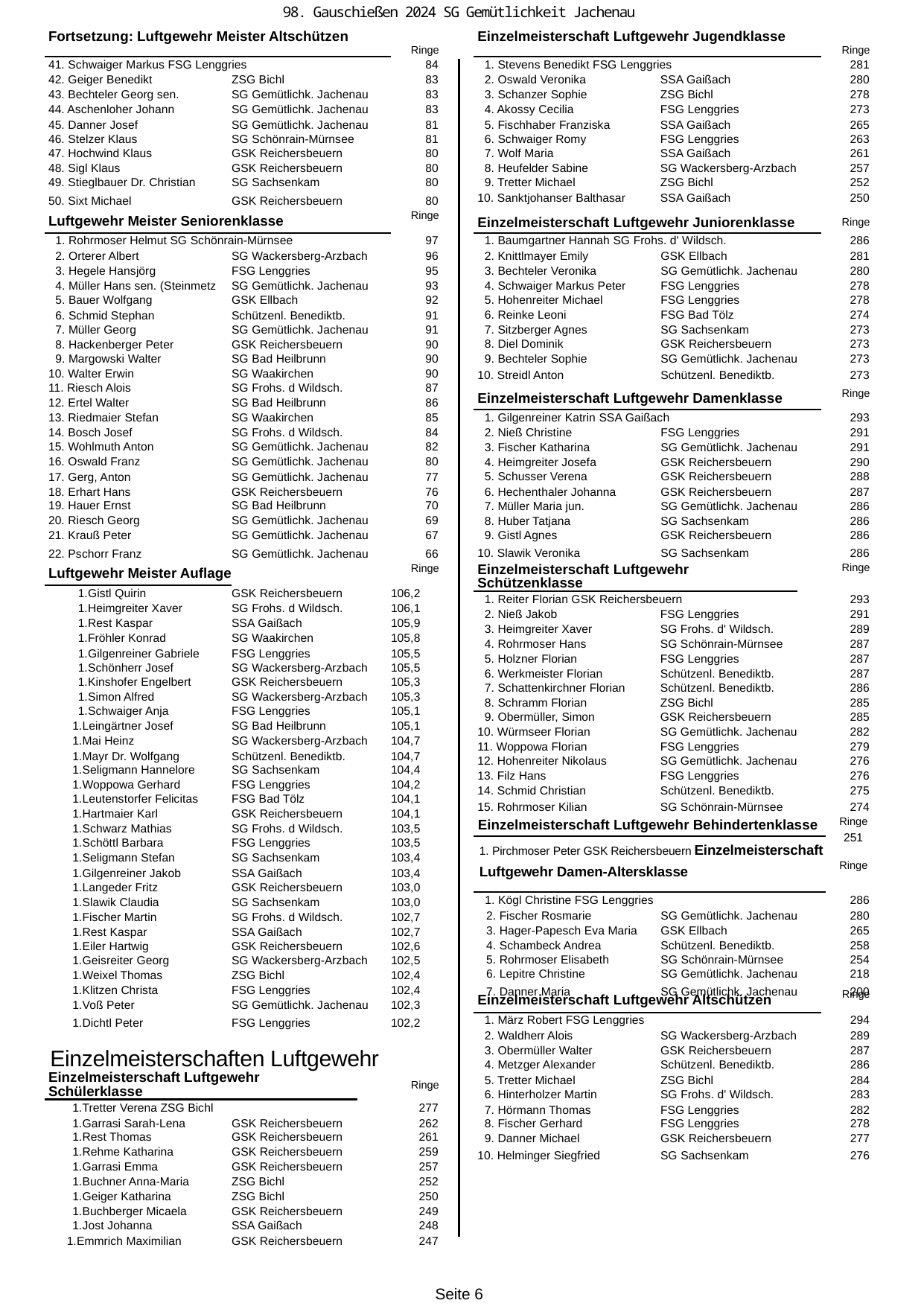

98. Gauschießen 2024 SG Gemütlichkeit Jachenau
| Fortsetzung: Luftgewehr Meister Altschützen |  | Ringe |
| --- | --- | --- |
| 41. Schwaiger Markus FSG Lenggries |  | 84 |
| 42. Geiger Benedikt | ZSG Bichl | 83 |
| 43. Bechteler Georg sen. | SG Gemütlichk. Jachenau | 83 |
| 44. Aschenloher Johann | SG Gemütlichk. Jachenau | 83 |
| 45. Danner Josef | SG Gemütlichk. Jachenau | 81 |
| 46. Stelzer Klaus | SG Schönrain-Mürnsee | 81 |
| 47. Hochwind Klaus | GSK Reichersbeuern | 80 |
| 48. Sigl Klaus | GSK Reichersbeuern | 80 |
| 49. Stieglbauer Dr. Christian | SG Sachsenkam | 80 |
| 50. Sixt Michael | GSK Reichersbeuern | 80 |
| Einzelmeisterschaft Luftgewehr Jugendklasse |  | Ringe |
| --- | --- | --- |
| 1. Stevens Benedikt FSG Lenggries |  | 281 |
| 2. Oswald Veronika | SSA Gaißach | 280 |
| 3. Schanzer Sophie | ZSG Bichl | 278 |
| 4. Akossy Cecilia | FSG Lenggries | 273 |
| 5. Fischhaber Franziska | SSA Gaißach | 265 |
| 6. Schwaiger Romy | FSG Lenggries | 263 |
| 7. Wolf Maria | SSA Gaißach | 261 |
| 8. Heufelder Sabine | SG Wackersberg-Arzbach | 257 |
| 9. Tretter Michael | ZSG Bichl | 252 |
| 10. Sanktjohanser Balthasar | SSA Gaißach | 250 |
| Luftgewehr Meister Seniorenklasse |  | Ringe |
| --- | --- | --- |
| 1. Rohrmoser Helmut SG Schönrain-Mürnsee |  | 97 |
| 2. Orterer Albert | SG Wackersberg-Arzbach | 96 |
| 3. Hegele Hansjörg | FSG Lenggries | 95 |
| 4. Müller Hans sen. (Steinmetz | SG Gemütlichk. Jachenau | 93 |
| 5. Bauer Wolfgang | GSK Ellbach | 92 |
| 6. Schmid Stephan | Schützenl. Benediktb. | 91 |
| 7. Müller Georg | SG Gemütlichk. Jachenau | 91 |
| 8. Hackenberger Peter | GSK Reichersbeuern | 90 |
| 9. Margowski Walter | SG Bad Heilbrunn | 90 |
| 10. Walter Erwin | SG Waakirchen | 90 |
| 11. Riesch Alois | SG Frohs. d Wildsch. | 87 |
| 12. Ertel Walter | SG Bad Heilbrunn | 86 |
| 13. Riedmaier Stefan | SG Waakirchen | 85 |
| 14. Bosch Josef | SG Frohs. d Wildsch. | 84 |
| 15. Wohlmuth Anton | SG Gemütlichk. Jachenau | 82 |
| 16. Oswald Franz | SG Gemütlichk. Jachenau | 80 |
| 17. Gerg, Anton | SG Gemütlichk. Jachenau | 77 |
| 18. Erhart Hans | GSK Reichersbeuern | 76 |
| 19. Hauer Ernst | SG Bad Heilbrunn | 70 |
| 20. Riesch Georg | SG Gemütlichk. Jachenau | 69 |
| 21. Krauß Peter | SG Gemütlichk. Jachenau | 67 |
| 22. Pschorr Franz | SG Gemütlichk. Jachenau | 66 |
| Luftgewehr Meister Auflage |  | Ringe |
| Gistl Quirin | GSK Reichersbeuern | 106,2 |
| Heimgreiter Xaver | SG Frohs. d Wildsch. | 106,1 |
| Rest Kaspar | SSA Gaißach | 105,9 |
| Fröhler Konrad | SG Waakirchen | 105,8 |
| Gilgenreiner Gabriele | FSG Lenggries | 105,5 |
| Schönherr Josef | SG Wackersberg-Arzbach | 105,5 |
| Kinshofer Engelbert | GSK Reichersbeuern | 105,3 |
| Simon Alfred | SG Wackersberg-Arzbach | 105,3 |
| Schwaiger Anja | FSG Lenggries | 105,1 |
| Leingärtner Josef | SG Bad Heilbrunn | 105,1 |
| Mai Heinz | SG Wackersberg-Arzbach | 104,7 |
| Mayr Dr. Wolfgang | Schützenl. Benediktb. | 104,7 |
| Seligmann Hannelore | SG Sachsenkam | 104,4 |
| Woppowa Gerhard | FSG Lenggries | 104,2 |
| Leutenstorfer Felicitas | FSG Bad Tölz | 104,1 |
| Hartmaier Karl | GSK Reichersbeuern | 104,1 |
| Schwarz Mathias | SG Frohs. d Wildsch. | 103,5 |
| Schöttl Barbara | FSG Lenggries | 103,5 |
| Seligmann Stefan | SG Sachsenkam | 103,4 |
| Gilgenreiner Jakob | SSA Gaißach | 103,4 |
| Langeder Fritz | GSK Reichersbeuern | 103,0 |
| Slawik Claudia | SG Sachsenkam | 103,0 |
| Fischer Martin | SG Frohs. d Wildsch. | 102,7 |
| Rest Kaspar | SSA Gaißach | 102,7 |
| Eiler Hartwig | GSK Reichersbeuern | 102,6 |
| Geisreiter Georg | SG Wackersberg-Arzbach | 102,5 |
| Weixel Thomas | ZSG Bichl | 102,4 |
| Klitzen Christa | FSG Lenggries | 102,4 |
| Voß Peter | SG Gemütlichk. Jachenau | 102,3 |
| Dichtl Peter | FSG Lenggries | 102,2 |
| Einzelmeisterschaft Luftgewehr Juniorenklasse |  | Ringe |
| --- | --- | --- |
| 1. Baumgartner Hannah SG Frohs. d' Wildsch. |  | 286 |
| 2. Knittlmayer Emily | GSK Ellbach | 281 |
| 3. Bechteler Veronika | SG Gemütlichk. Jachenau | 280 |
| 4. Schwaiger Markus Peter | FSG Lenggries | 278 |
| 5. Hohenreiter Michael | FSG Lenggries | 278 |
| 6. Reinke Leoni | FSG Bad Tölz | 274 |
| 7. Sitzberger Agnes | SG Sachsenkam | 273 |
| 8. Diel Dominik | GSK Reichersbeuern | 273 |
| 9. Bechteler Sophie | SG Gemütlichk. Jachenau | 273 |
| 10. Streidl Anton | Schützenl. Benediktb. | 273 |
| Einzelmeisterschaft Luftgewehr Damenklasse |  | Ringe |
| --- | --- | --- |
| 1. Gilgenreiner Katrin SSA Gaißach |  | 293 |
| 2. Nieß Christine | FSG Lenggries | 291 |
| 3. Fischer Katharina | SG Gemütlichk. Jachenau | 291 |
| 4. Heimgreiter Josefa | GSK Reichersbeuern | 290 |
| 5. Schusser Verena | GSK Reichersbeuern | 288 |
| 6. Hechenthaler Johanna | GSK Reichersbeuern | 287 |
| 7. Müller Maria jun. | SG Gemütlichk. Jachenau | 286 |
| 8. Huber Tatjana | SG Sachsenkam | 286 |
| 9. Gistl Agnes | GSK Reichersbeuern | 286 |
| 10. Slawik Veronika | SG Sachsenkam | 286 |
| Einzelmeisterschaft Luftgewehr Schützenklasse |  | Ringe |
| --- | --- | --- |
| 1. Reiter Florian GSK Reichersbeuern |  | 293 |
| 2. Nieß Jakob | FSG Lenggries | 291 |
| 3. Heimgreiter Xaver | SG Frohs. d' Wildsch. | 289 |
| 4. Rohrmoser Hans | SG Schönrain-Mürnsee | 287 |
| 5. Holzner Florian | FSG Lenggries | 287 |
| 6. Werkmeister Florian | Schützenl. Benediktb. | 287 |
| 7. Schattenkirchner Florian | Schützenl. Benediktb. | 286 |
| 8. Schramm Florian | ZSG Bichl | 285 |
| 9. Obermüller, Simon | GSK Reichersbeuern | 285 |
| 10. Würmseer Florian | SG Gemütlichk. Jachenau | 282 |
| 11. Woppowa Florian | FSG Lenggries | 279 |
| 12. Hohenreiter Nikolaus | SG Gemütlichk. Jachenau | 276 |
| 13. Filz Hans | FSG Lenggries | 276 |
| 14. Schmid Christian | Schützenl. Benediktb. | 275 |
| 15. Rohrmoser Kilian | SG Schönrain-Mürnsee | 274 |
| Einzelmeisterschaft Luftgewehr Behindertenklasse |  | Ringe 251 Ringe |
| --- | --- | --- |
| 1. Pirchmoser Peter GSK Reichersbeuern Einzelmeisterschaft Luftgewehr Damen-Altersklasse |  |  |
| 1. Kögl Christine FSG Lenggries |  | 286 |
| 2. Fischer Rosmarie | SG Gemütlichk. Jachenau | 280 |
| 3. Hager-Papesch Eva Maria | GSK Ellbach | 265 |
| 4. Schambeck Andrea | Schützenl. Benediktb. | 258 |
| 5. Rohrmoser Elisabeth | SG Schönrain-Mürnsee | 254 |
| 6. Lepitre Christine | SG Gemütlichk. Jachenau | 218 |
| 7. Danner Maria | SG Gemütlichk. Jachenau | 200 |
| Einzelmeisterschaft Luftgewehr Altschützen |  | Ringe |
| --- | --- | --- |
| 1. März Robert FSG Lenggries |  | 294 |
| 2. Waldherr Alois | SG Wackersberg-Arzbach | 289 |
| 3. Obermüller Walter | GSK Reichersbeuern | 287 |
| 4. Metzger Alexander | Schützenl. Benediktb. | 286 |
| 5. Tretter Michael | ZSG Bichl | 284 |
| 6. Hinterholzer Martin | SG Frohs. d' Wildsch. | 283 |
| 7. Hörmann Thomas | FSG Lenggries | 282 |
| 8. Fischer Gerhard | FSG Lenggries | 278 |
| 9. Danner Michael | GSK Reichersbeuern | 277 |
| 10. Helminger Siegfried | SG Sachsenkam | 276 |
Einzelmeisterschaften Luftgewehr
| Einzelmeisterschaft Luftgewehr Schülerklasse |  | Ringe |
| --- | --- | --- |
| Tretter Verena ZSG Bichl |  | 277 |
| Garrasi Sarah-Lena | GSK Reichersbeuern | 262 |
| Rest Thomas | GSK Reichersbeuern | 261 |
| Rehme Katharina | GSK Reichersbeuern | 259 |
| Garrasi Emma | GSK Reichersbeuern | 257 |
| Buchner Anna-Maria | ZSG Bichl | 252 |
| Geiger Katharina | ZSG Bichl | 250 |
| Buchberger Micaela | GSK Reichersbeuern | 249 |
| Jost Johanna | SSA Gaißach | 248 |
| Emmrich Maximilian | GSK Reichersbeuern | 247 |
Seite 6